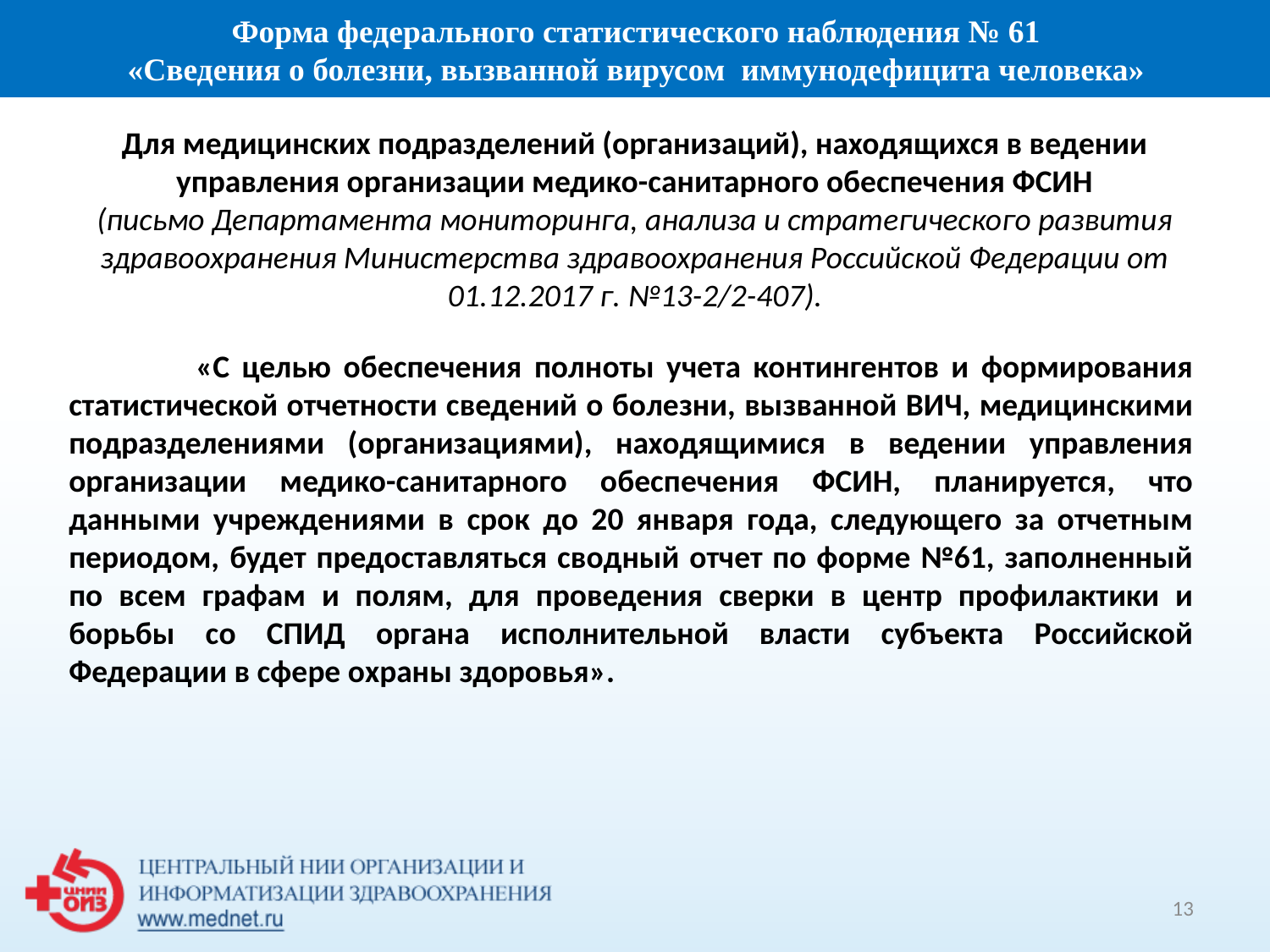

Форма федерального статистического наблюдения № 61
 «Сведения о болезни, вызванной вирусом  иммунодефицита человека»
Для медицинских подразделений (организаций), находящихся в ведении управления организации медико-санитарного обеспечения ФСИН
(письмо Департамента мониторинга, анализа и стратегического развития здравоохранения Министерства здравоохранения Российской Федерации от 01.12.2017 г. №13-2/2-407).
	«С целью обеспечения полноты учета контингентов и формирования статистической отчетности сведений о болезни, вызванной ВИЧ, медицинскими подразделениями (организациями), находящимися в ведении управления организации медико-санитарного обеспечения ФСИН, планируется, что данными учреждениями в срок до 20 января года, следующего за отчетным периодом, будет предоставляться сводный отчет по форме №61, заполненный по всем графам и полям, для проведения сверки в центр профилактики и борьбы со СПИД органа исполнительной власти субъекта Российской Федерации в сфере охраны здоровья».
13